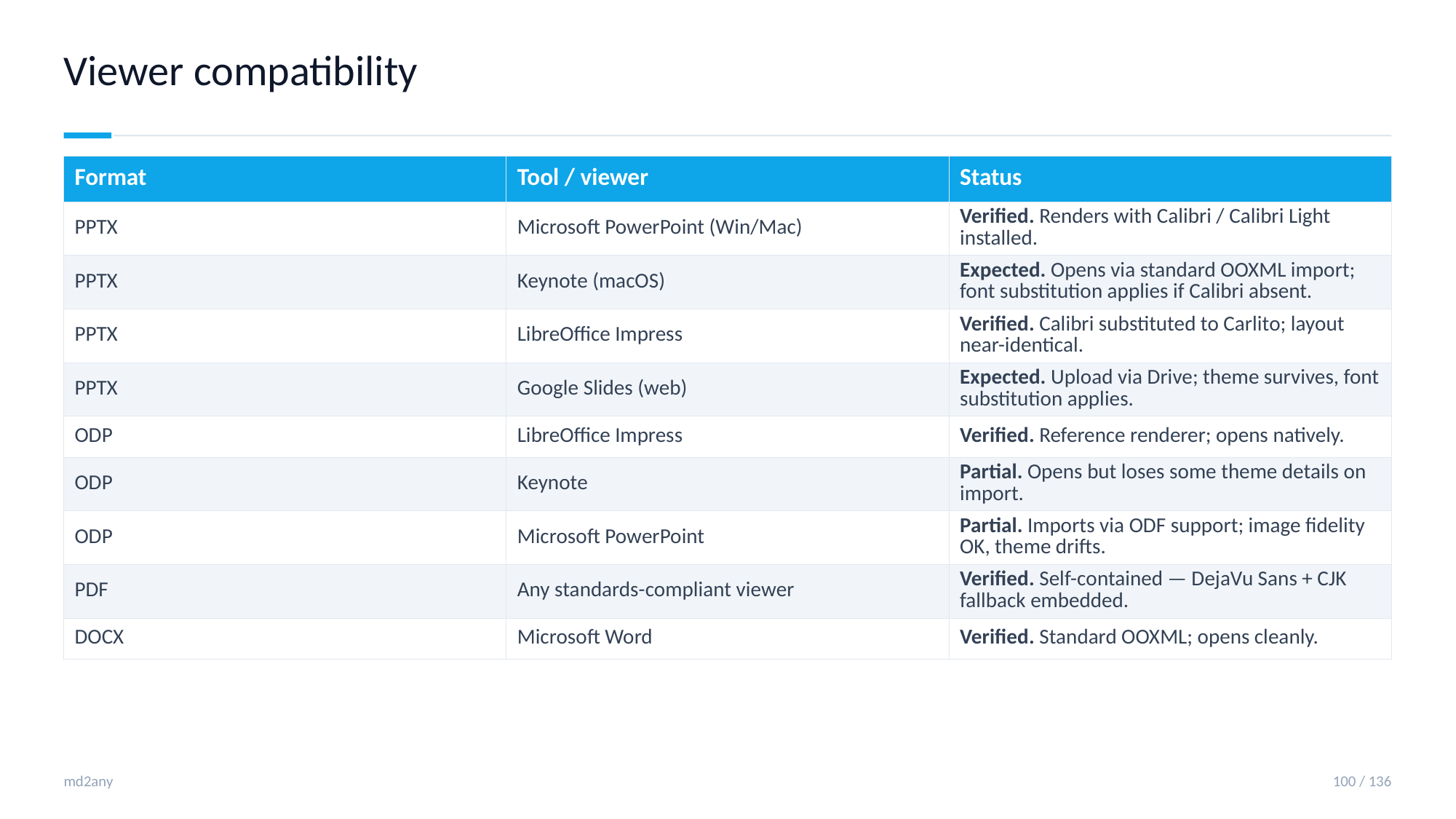

Viewer compatibility

| Format | Tool / viewer | Status |
| --- | --- | --- |
| PPTX | Microsoft PowerPoint (Win/Mac) | Verified. Renders with Calibri / Calibri Light installed. |
| PPTX | Keynote (macOS) | Expected. Opens via standard OOXML import; font substitution applies if Calibri absent. |
| PPTX | LibreOffice Impress | Verified. Calibri substituted to Carlito; layout near-identical. |
| PPTX | Google Slides (web) | Expected. Upload via Drive; theme survives, font substitution applies. |
| ODP | LibreOffice Impress | Verified. Reference renderer; opens natively. |
| ODP | Keynote | Partial. Opens but loses some theme details on import. |
| ODP | Microsoft PowerPoint | Partial. Imports via ODF support; image fidelity OK, theme drifts. |
| PDF | Any standards-compliant viewer | Verified. Self-contained — DejaVu Sans + CJK fallback embedded. |
| DOCX | Microsoft Word | Verified. Standard OOXML; opens cleanly. |
md2any
100 / 136